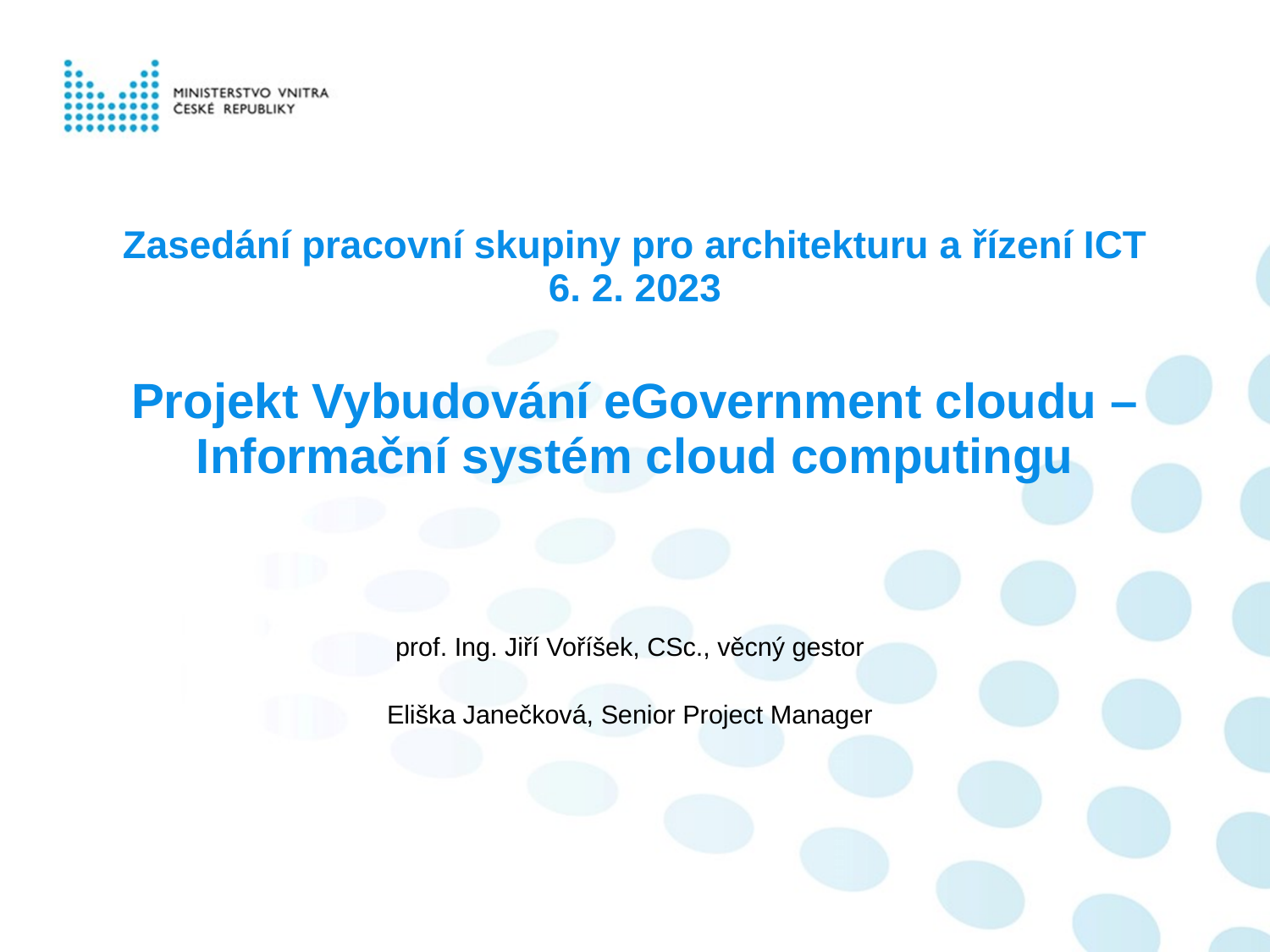

# Zasedání pracovní skupiny pro architekturu a řízení ICT 6. 2. 2023 Projekt Vybudování eGovernment cloudu – Informační systém cloud computingu

prof. Ing. Jiří Voříšek, CSc., věcný gestor

Eliška Janečková, Senior Project Manager